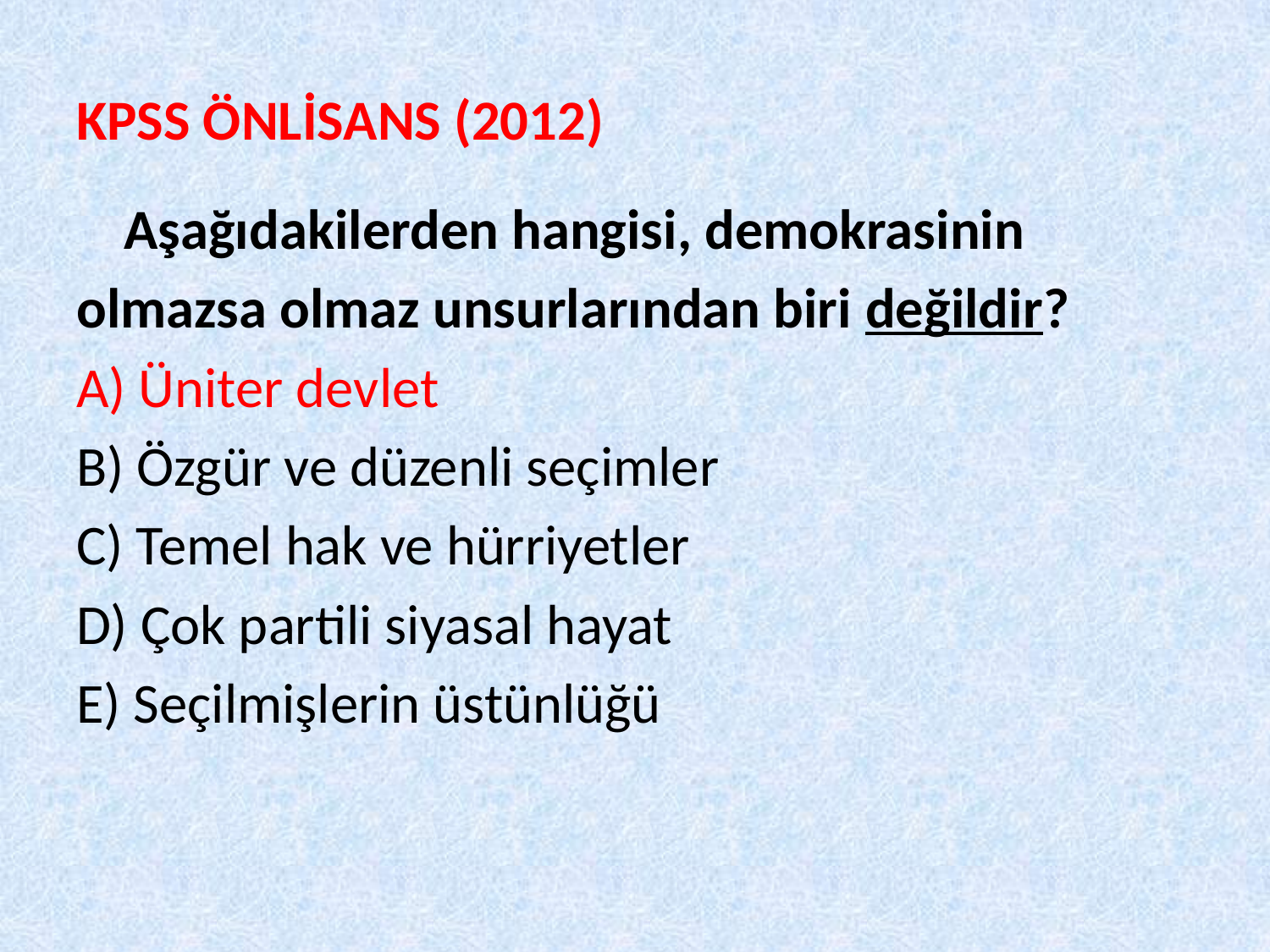

# KPSS ÖNLİSANS (2012)
	Aşağıdakilerden hangisi, demokrasinin
olmazsa olmaz unsurlarından biri değildir?
A) Üniter devlet
B) Özgür ve düzenli seçimler
C) Temel hak ve hürriyetler
D) Çok partili siyasal hayat
E) Seçilmişlerin üstünlüğü